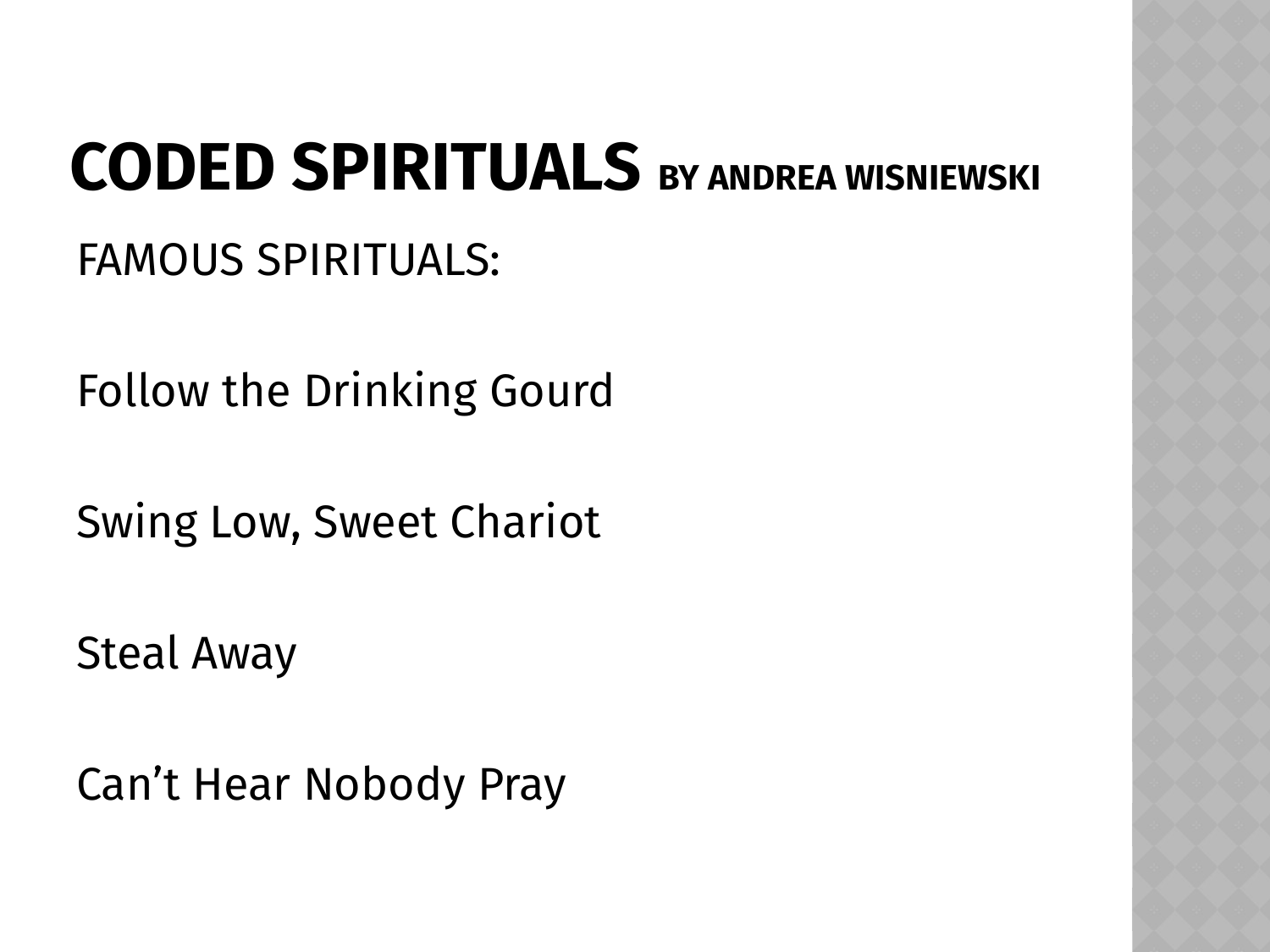

# Coded spirituals by Andrea Wisniewski
FAMOUS SPIRITUALS:

Follow the Drinking Gourd

Swing Low, Sweet Chariot

Steal Away

Can’t Hear Nobody Pray